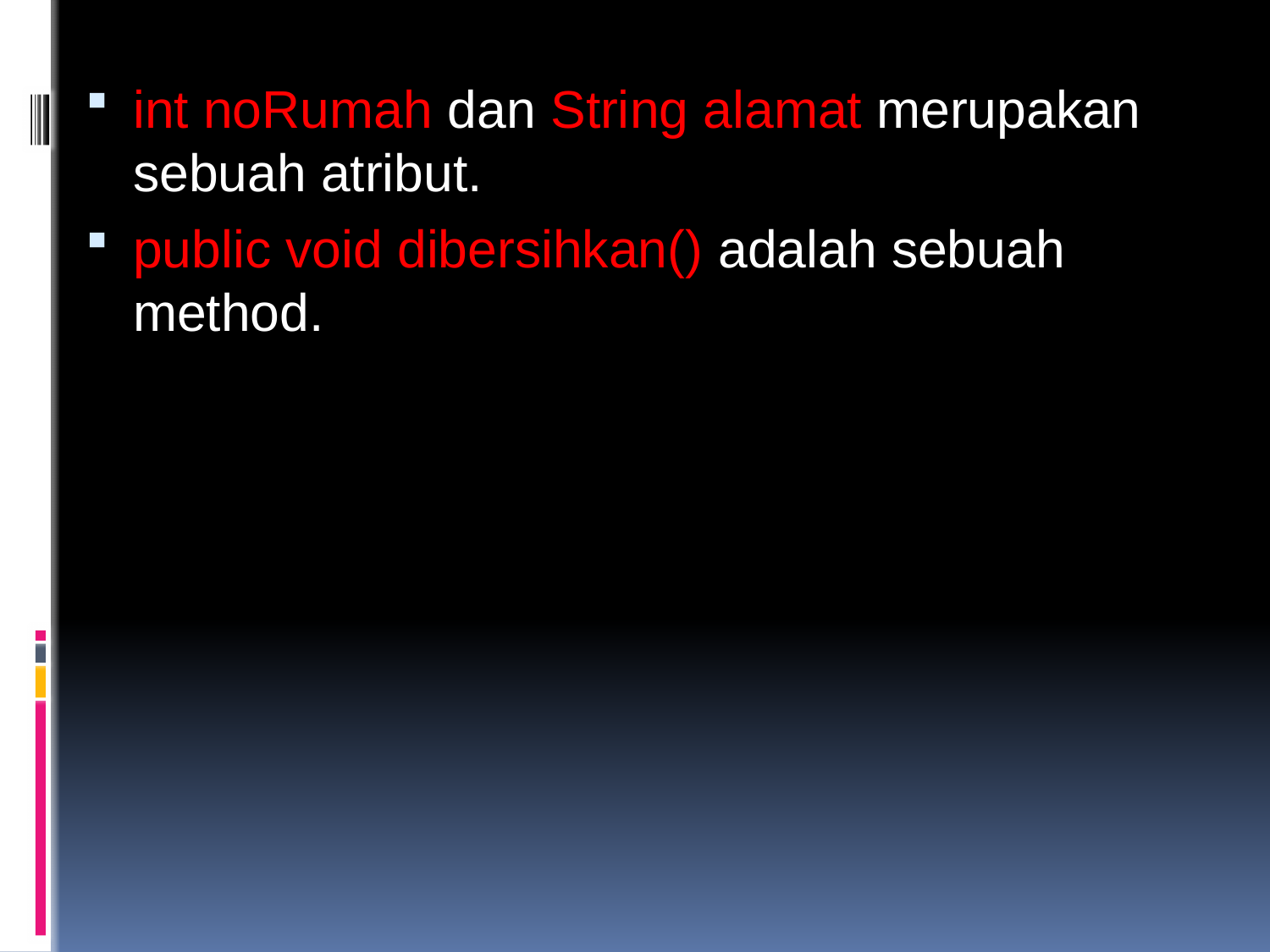

int noRumah dan String alamat merupakan sebuah atribut.
public void dibersihkan() adalah sebuah method.